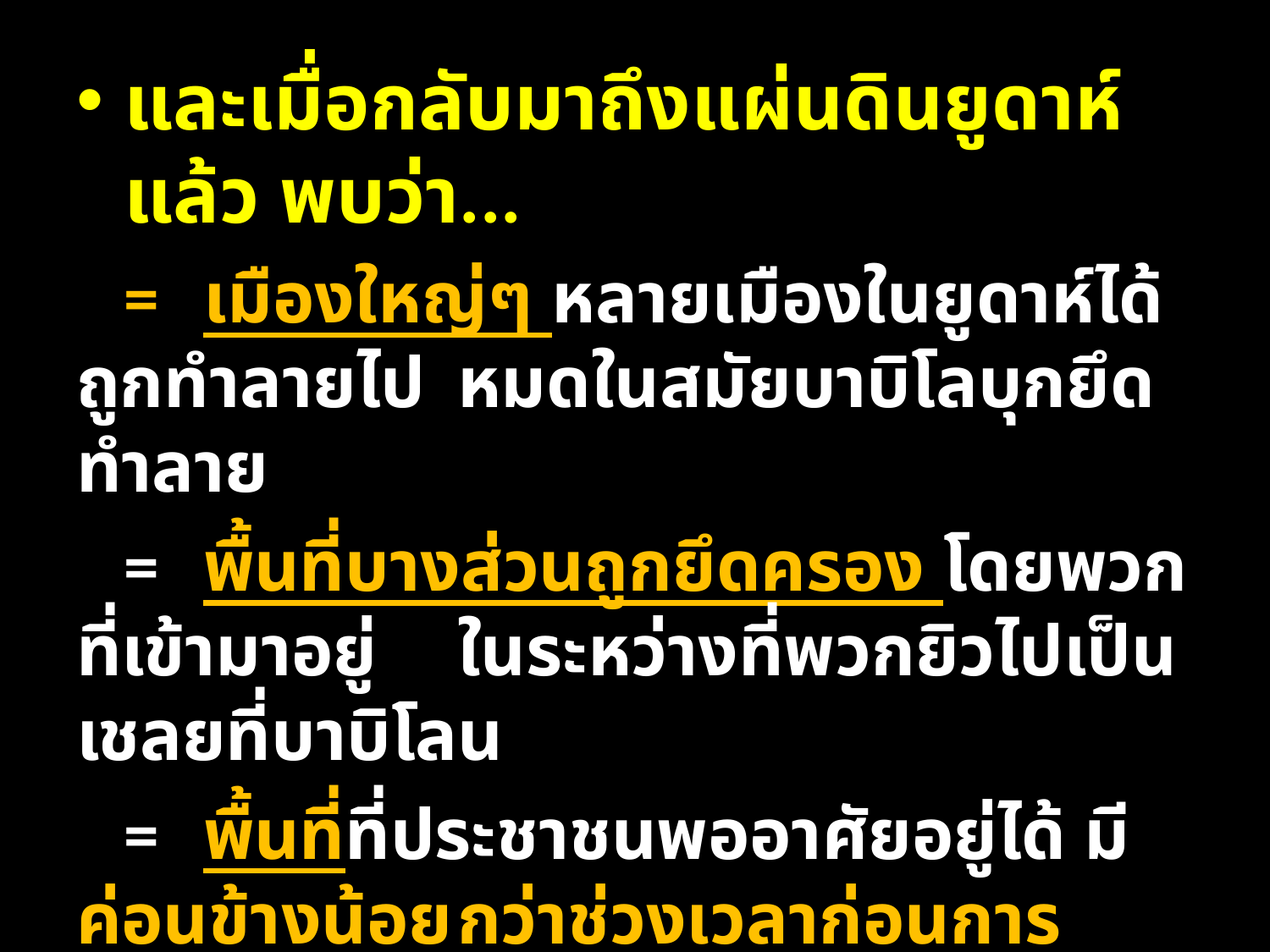

และเมื่อกลับมาถึงแผ่นดินยูดาห์แล้ว พบว่า...
   =	เมืองใหญ่ๆ หลายเมืองในยูดาห์ได้ถูกทำลายไป	หมดในสมัยบาบิโลบุกยึดทำลาย
   =	พื้นที่บางส่วนถูกยึดครอง โดยพวกที่เข้ามาอยู่	ในระหว่างที่พวกยิวไปเป็นเชลยที่บาบิโลน
   =	พื้นที่ที่ประชาชนพออาศัยอยู่ได้ มีค่อนข้างน้อย	กว่าช่วงเวลาก่อนการเนรเทศ
นีคือปัญหาที่ชาวยูดาห์ต้องเผชิญ เมื่ออพยพกลับมา